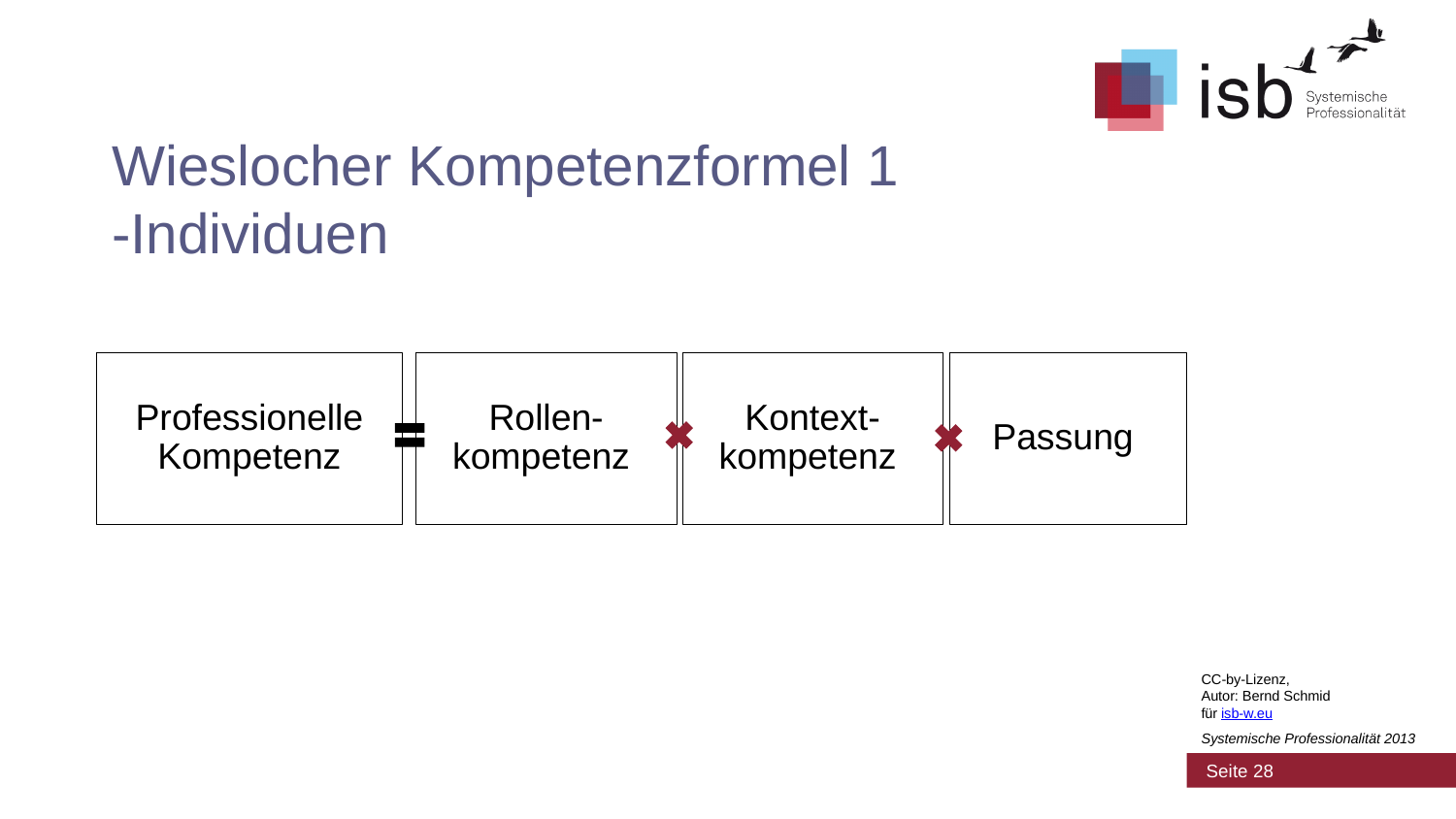

# Wieslocher Kompetenzformel 1	 -Individuen
Passung
Kontext-kompetenz
Professionelle Kompetenz
Rollen-kompetenz

 Seite 28